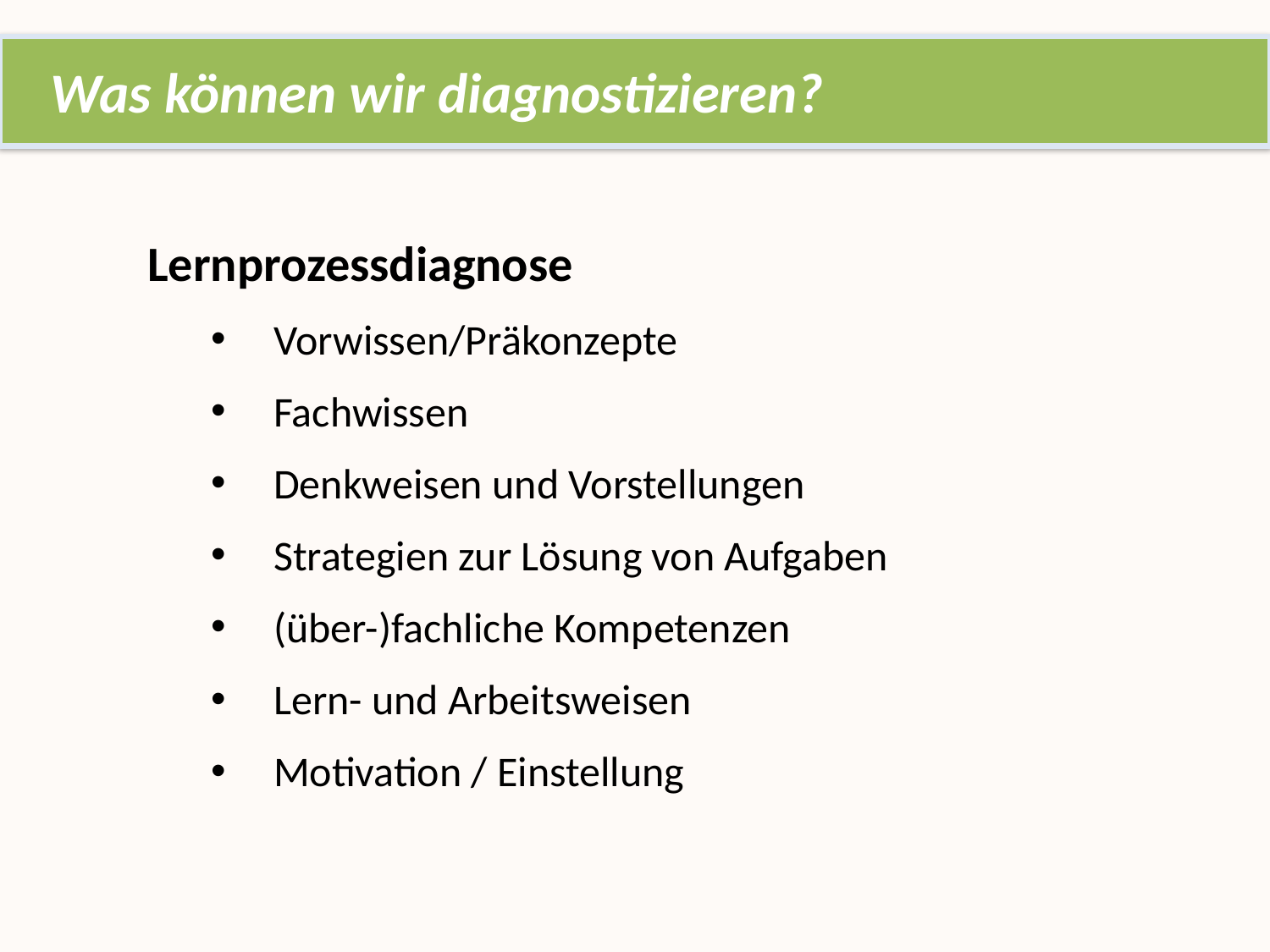

Was können wir diagnostizieren?
Lernprozessdiagnose
Vorwissen/Präkonzepte
Fachwissen
Denkweisen und Vorstellungen
Strategien zur Lösung von Aufgaben
(über-)fachliche Kompetenzen
Lern- und Arbeitsweisen
Motivation / Einstellung